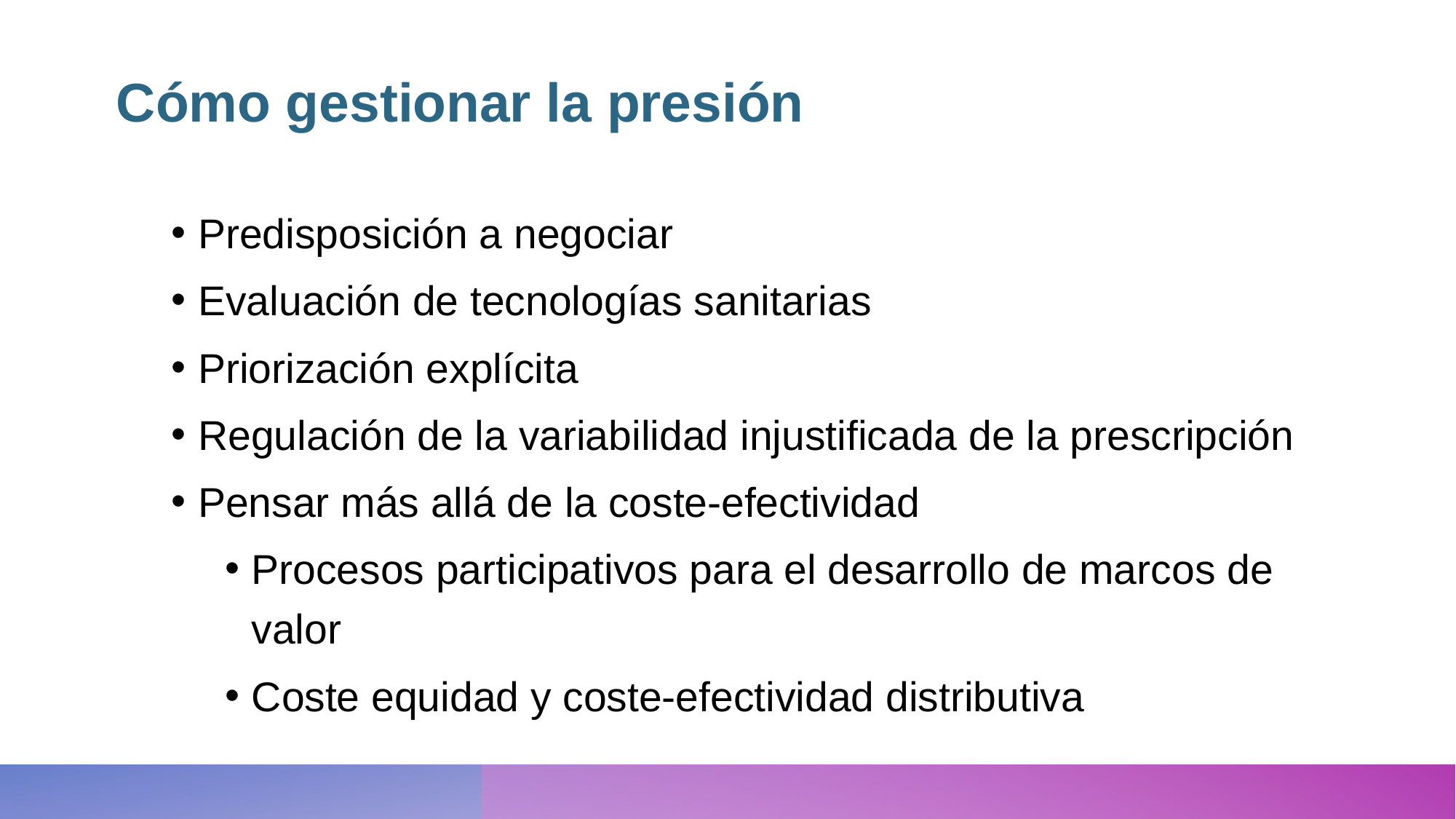

# Cómo gestionar la presión
Predisposición a negociar
Evaluación de tecnologías sanitarias
Priorización explícita
Regulación de la variabilidad injustificada de la prescripción
Pensar más allá de la coste-efectividad
Procesos participativos para el desarrollo de marcos de valor
Coste equidad y coste-efectividad distributiva